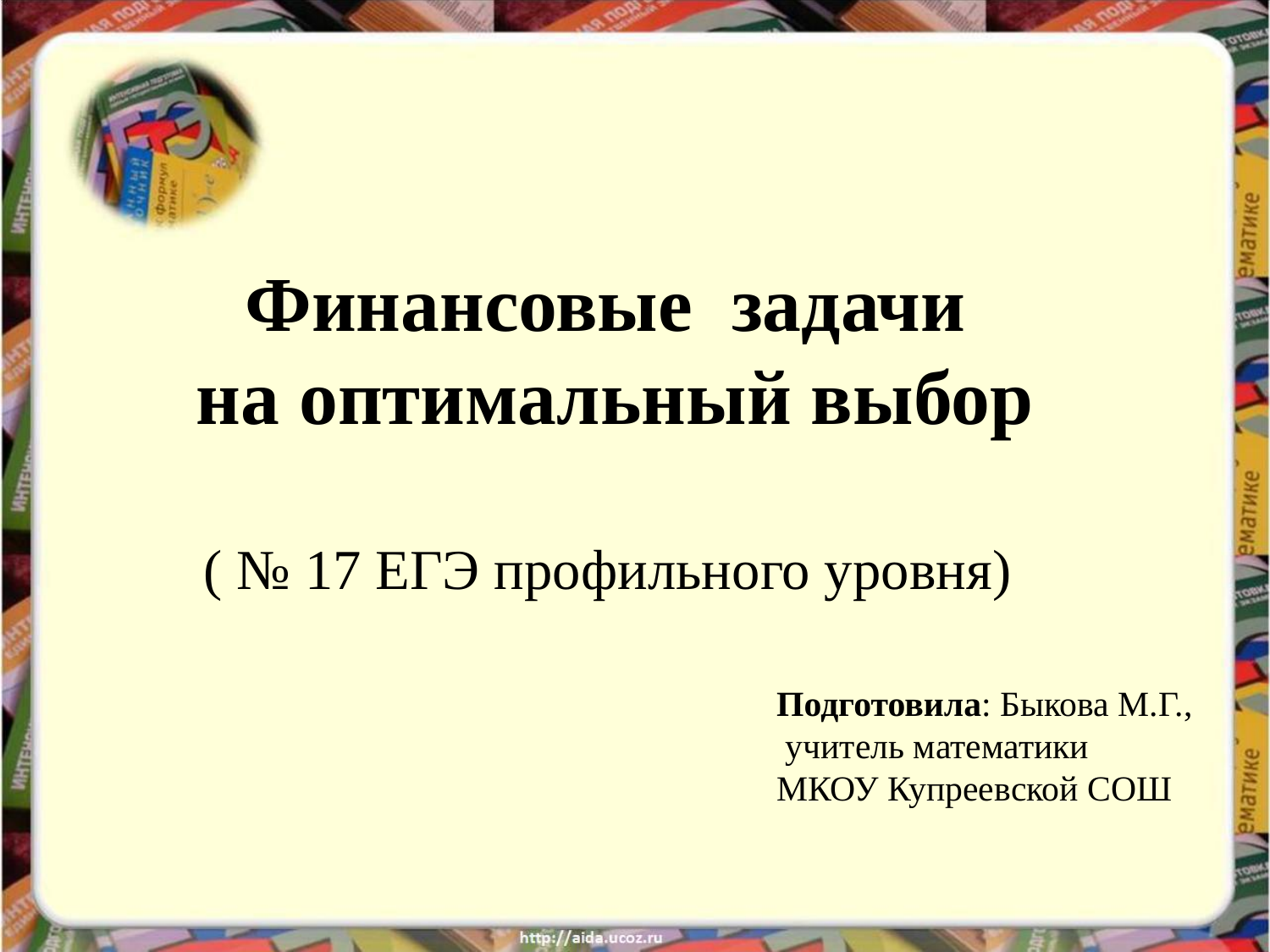

Финансовые  задачи
на оптимальный выбор

( № 17 ЕГЭ профильного уровня)
Подготовила: Быкова М.Г.,
 учитель математики
МКОУ Купреевской СОШ